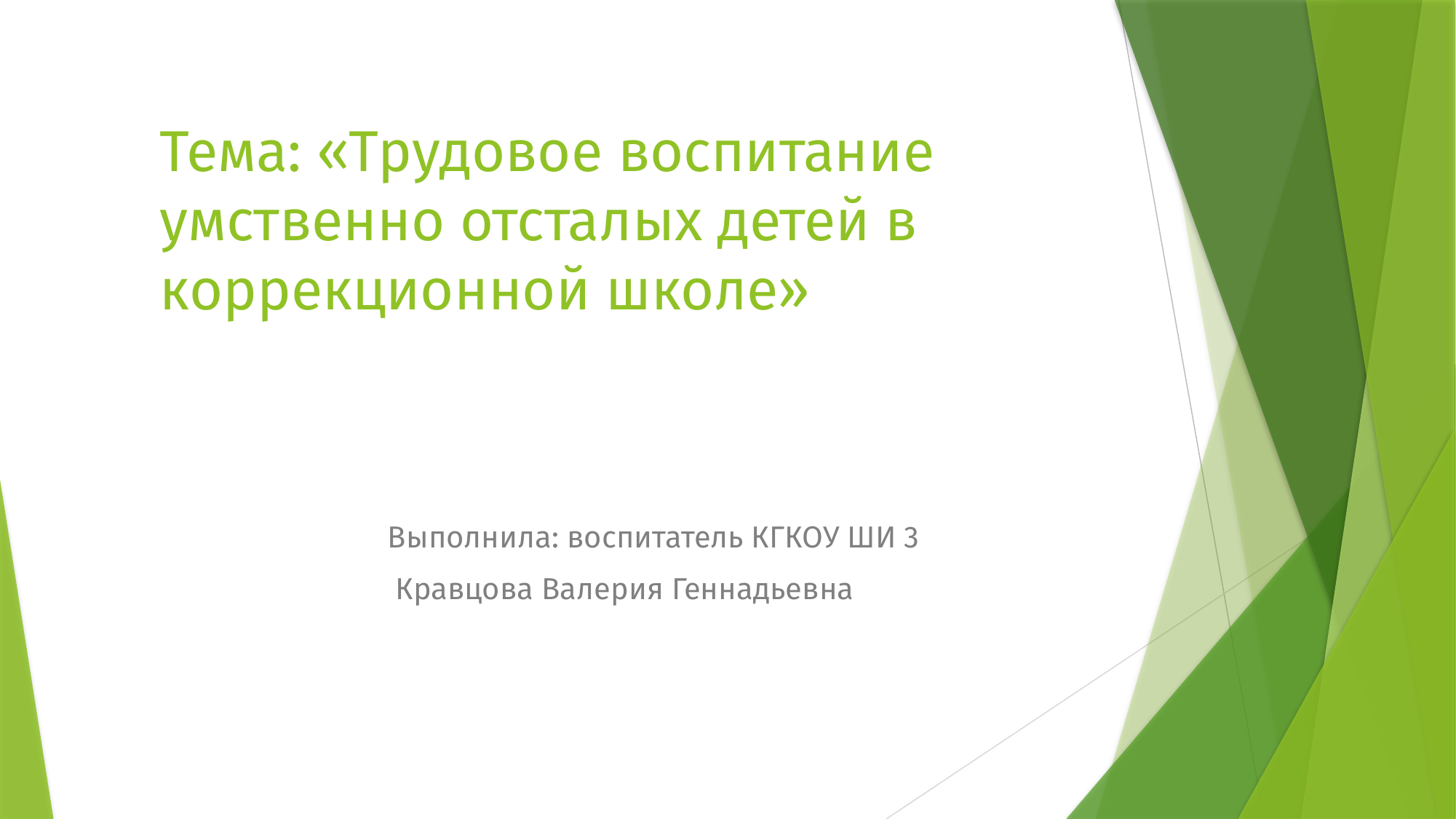

# Тема: «Трудовое воспитание умственно отсталых детей в коррекционной школе»
Выполнила: воспитатель КГКОУ ШИ 3
 Кравцова Валерия Геннадьевна